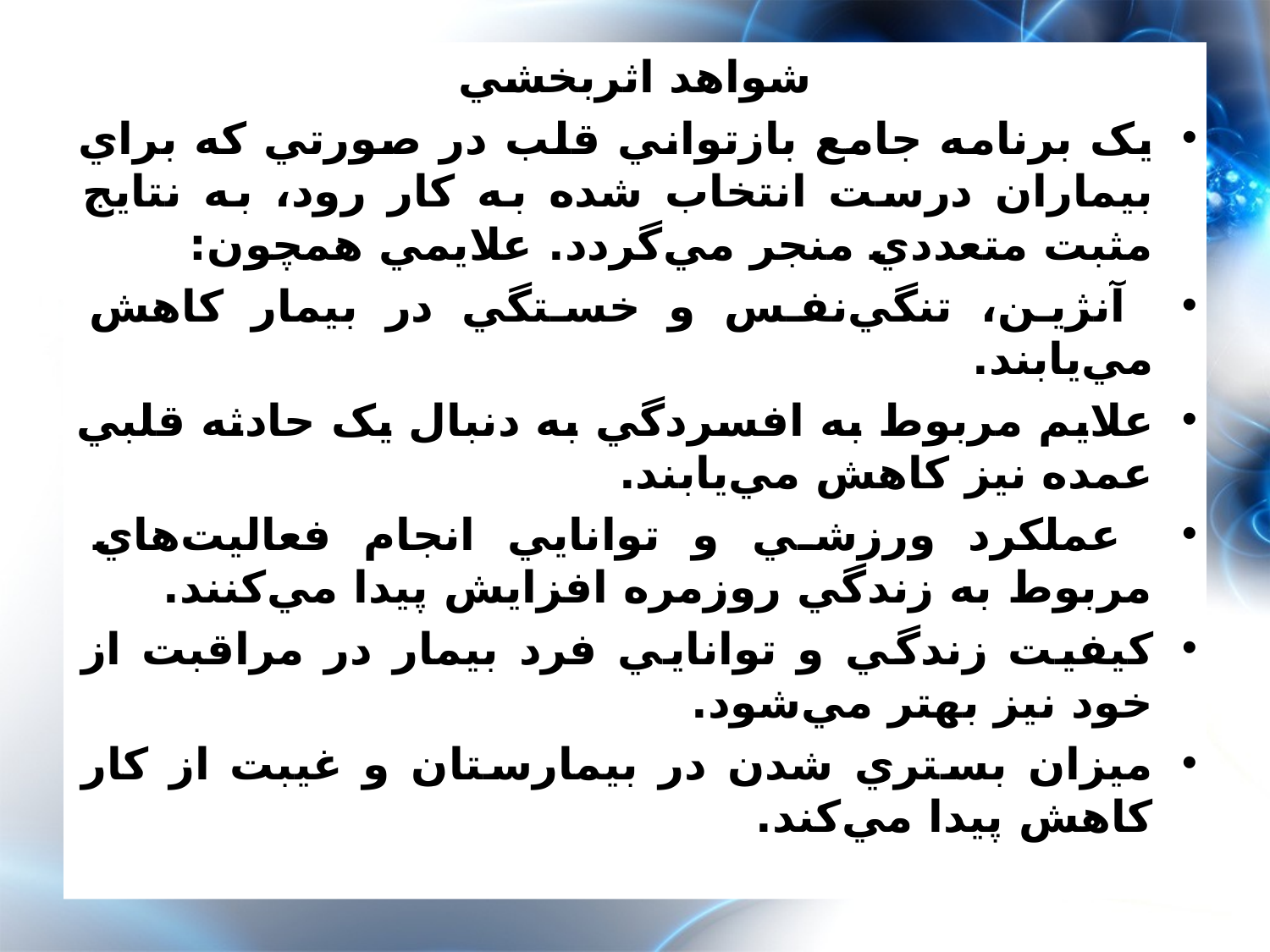

شواهد اثربخشي
يک برنامه جامع بازتواني قلب در صورتي که براي بيماران درست انتخاب شده به کار رود، به نتايج مثبت متعددي منجر مي‌گردد. علايمي همچون:
 آنژين، تنگي‌نفس و خستگي در بيمار کاهش مي‌يابند.
علايم مربوط به افسردگي به دنبال يک حادثه قلبي عمده نيز کاهش مي‌يابند.
 عملکرد ورزشي و توانايي انجام فعاليت‌هاي مربوط به زندگي روزمره افزايش پيدا مي‌کنند.
کيفيت زندگي و توانايي فرد بيمار در مراقبت از خود نيز بهتر مي‌شود.
ميزان بستري شدن در بيمارستان و غيبت از کار کاهش پيدا مي‌کند.